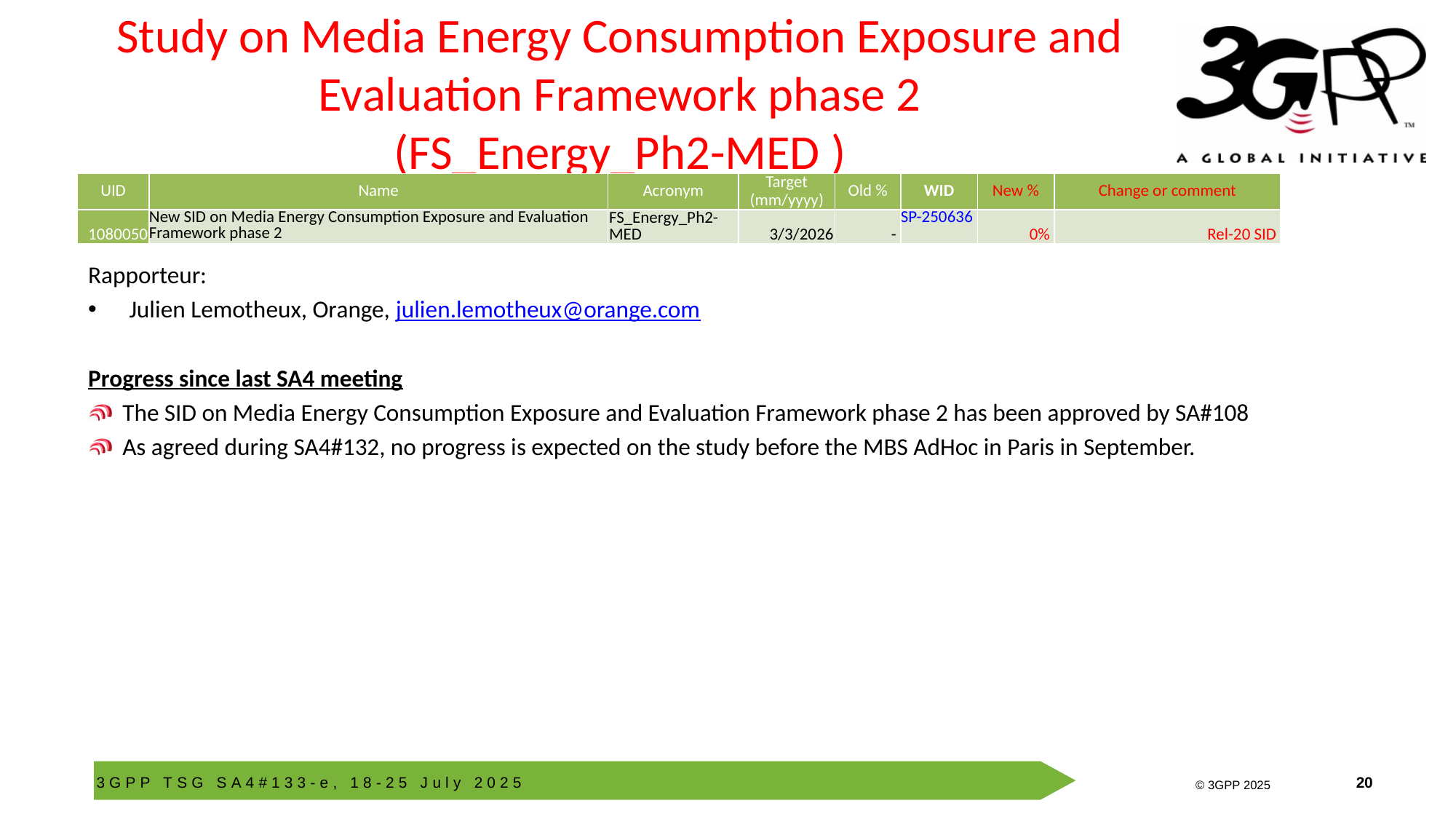

# Study on Media Energy Consumption Exposure and Evaluation Framework phase 2 (FS_Energy_Ph2-MED )
| UID | Name | Acronym | Target (mm/yyyy) | Old % | WID | New % | Change or comment |
| --- | --- | --- | --- | --- | --- | --- | --- |
| 1080050 | New SID on Media Energy Consumption Exposure and Evaluation Framework phase 2 | FS\_Energy\_Ph2-MED | 3/3/2026 | - | SP-250636 | 0% | Rel-20 SID |
Rapporteur:
Julien Lemotheux, Orange, julien.lemotheux@orange.com

Progress since last SA4 meeting
The SID on Media Energy Consumption Exposure and Evaluation Framework phase 2 has been approved by SA#108
As agreed during SA4#132, no progress is expected on the study before the MBS AdHoc in Paris in September.